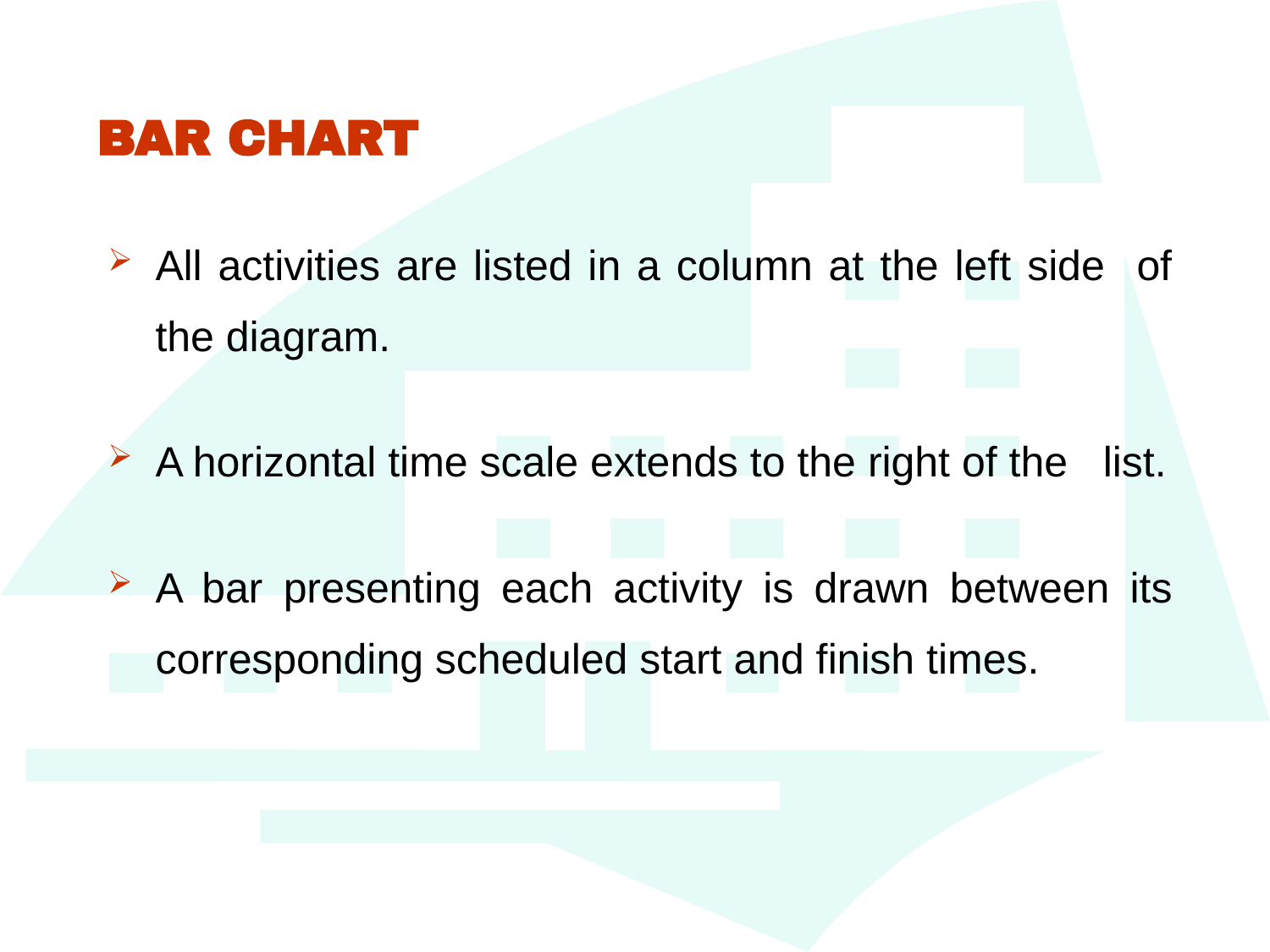

# BAR CHART
All activities are listed in a column at the left side  of the diagram.

A horizontal time scale extends to the right of the   list.

A bar presenting each activity is drawn between its corresponding scheduled start and finish times.